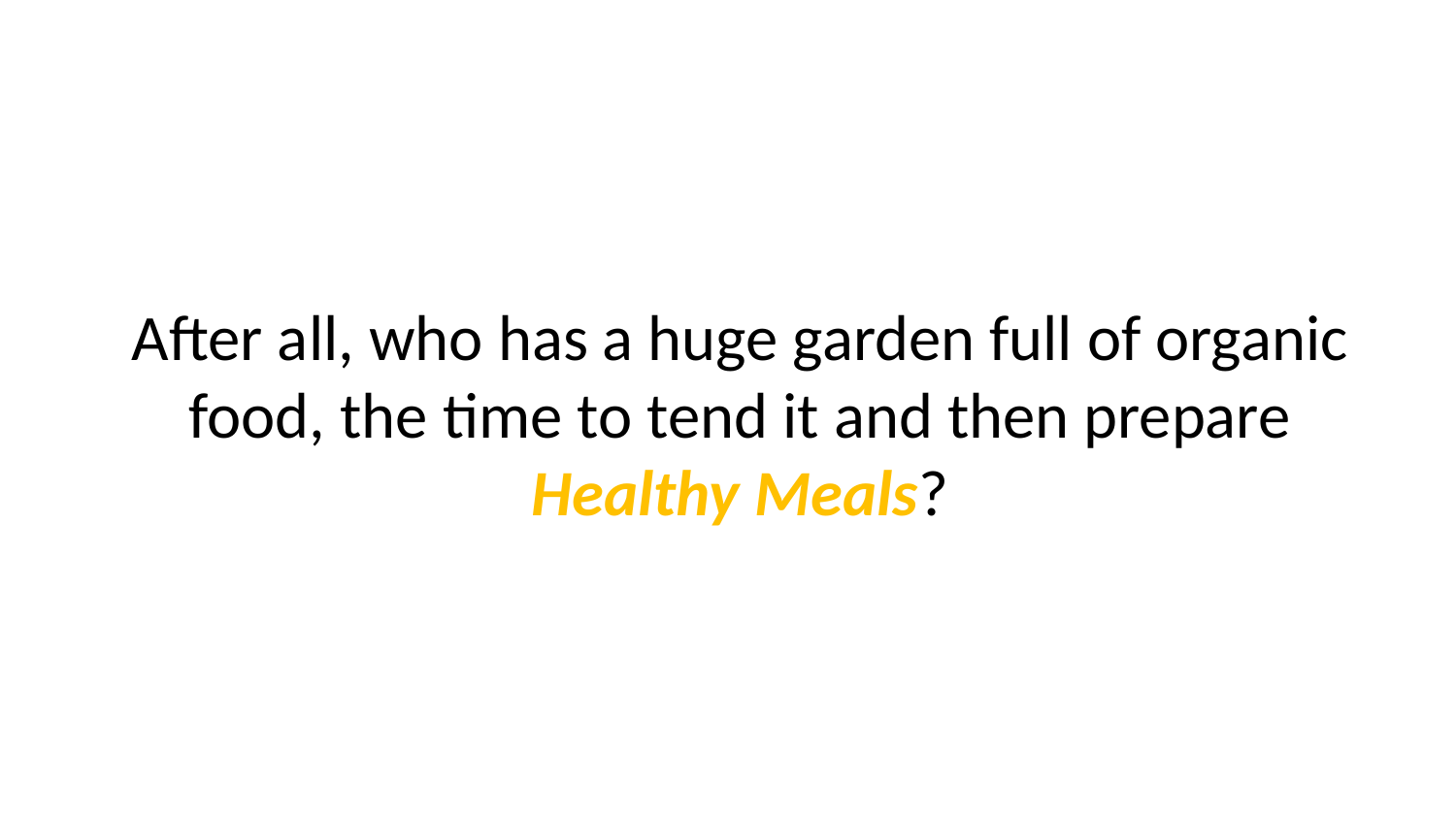

After all, who has a huge garden full of organic food, the time to tend it and then prepare Healthy Meals?